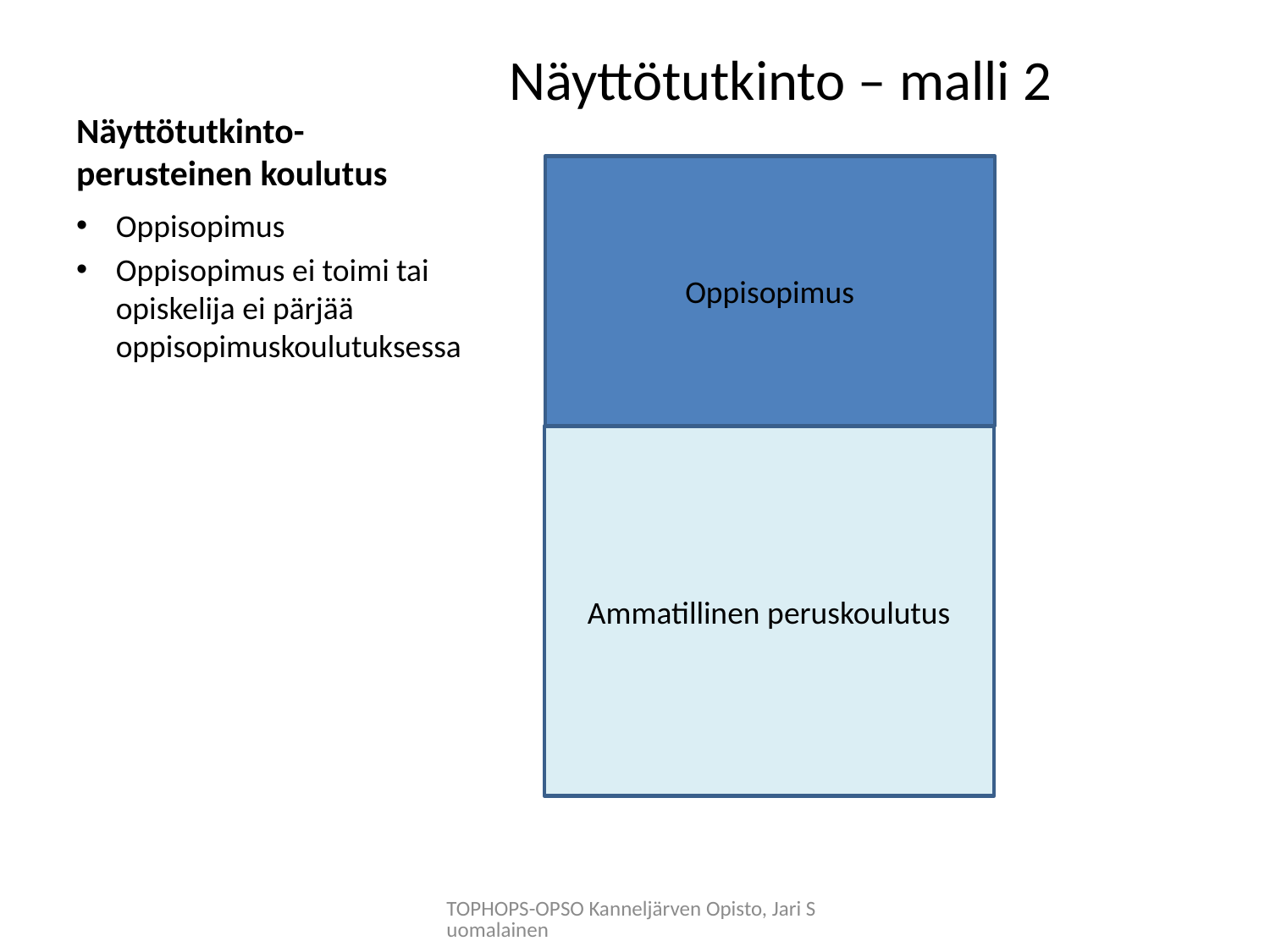

# Näyttötutkinto-perusteinen koulutus
Näyttötutkinto – malli 2
Oppisopimus
Oppisopimus
Oppisopimus ei toimi tai opiskelija ei pärjää oppisopimuskoulutuksessa

Ammatillinen peruskoulutus
TOPHOPS-OPSO Kanneljärven Opisto, Jari Suomalainen